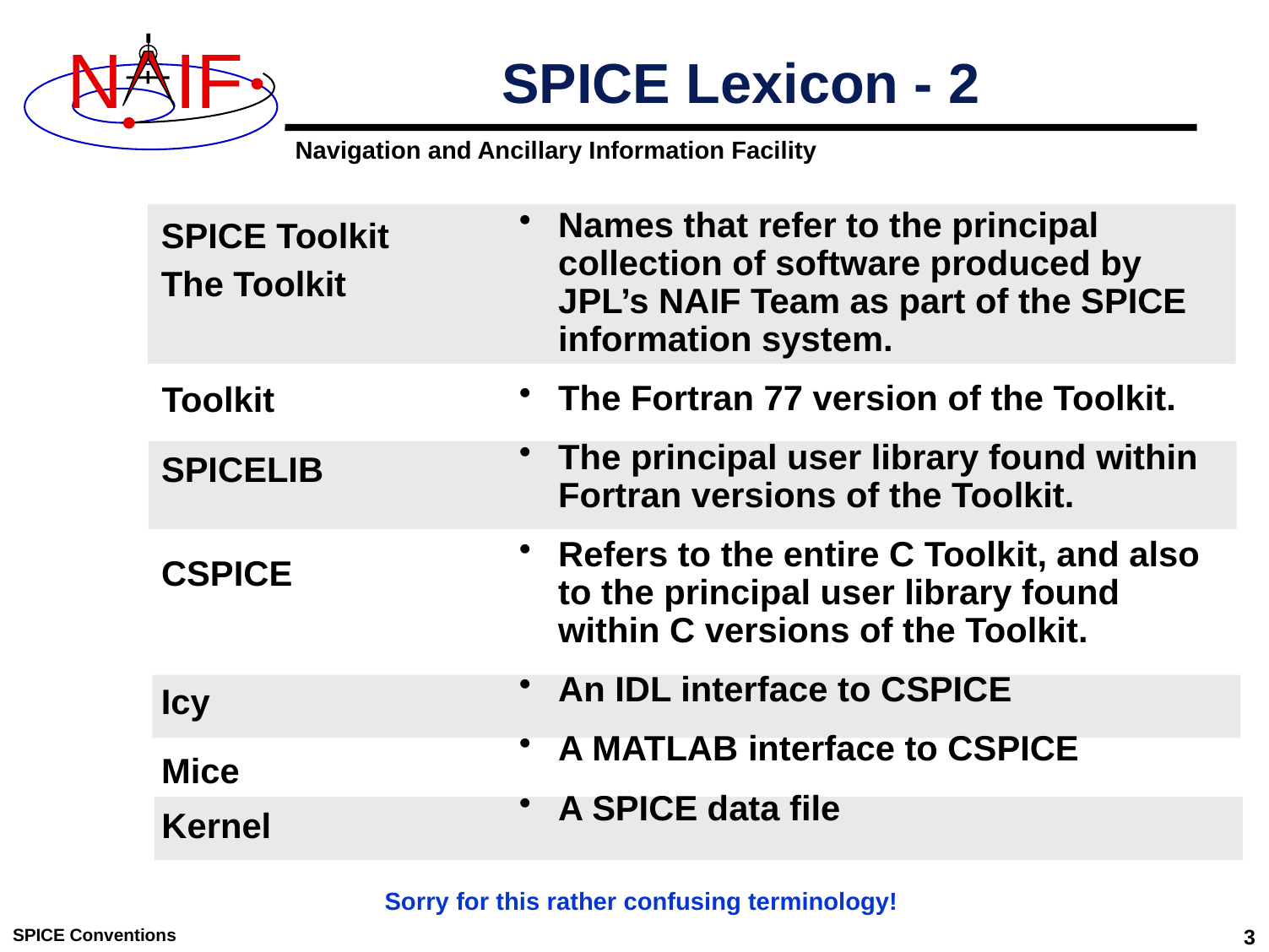

# SPICE Lexicon - 2
Names that refer to the principal collection of software produced by JPL’s NAIF Team as part of the SPICE information system.
The Fortran 77 version of the Toolkit.
The principal user library found within Fortran versions of the Toolkit.
Refers to the entire C Toolkit, and also to the principal user library found within C versions of the Toolkit.
An IDL interface to CSPICE
A MATLAB interface to CSPICE
A SPICE data file

SPICE Toolkit
The Toolkit
Toolkit

SPICELIB
CSPICE
Icy

Mice
Kernel

Sorry for this rather confusing terminology!
SPICE Conventions
3